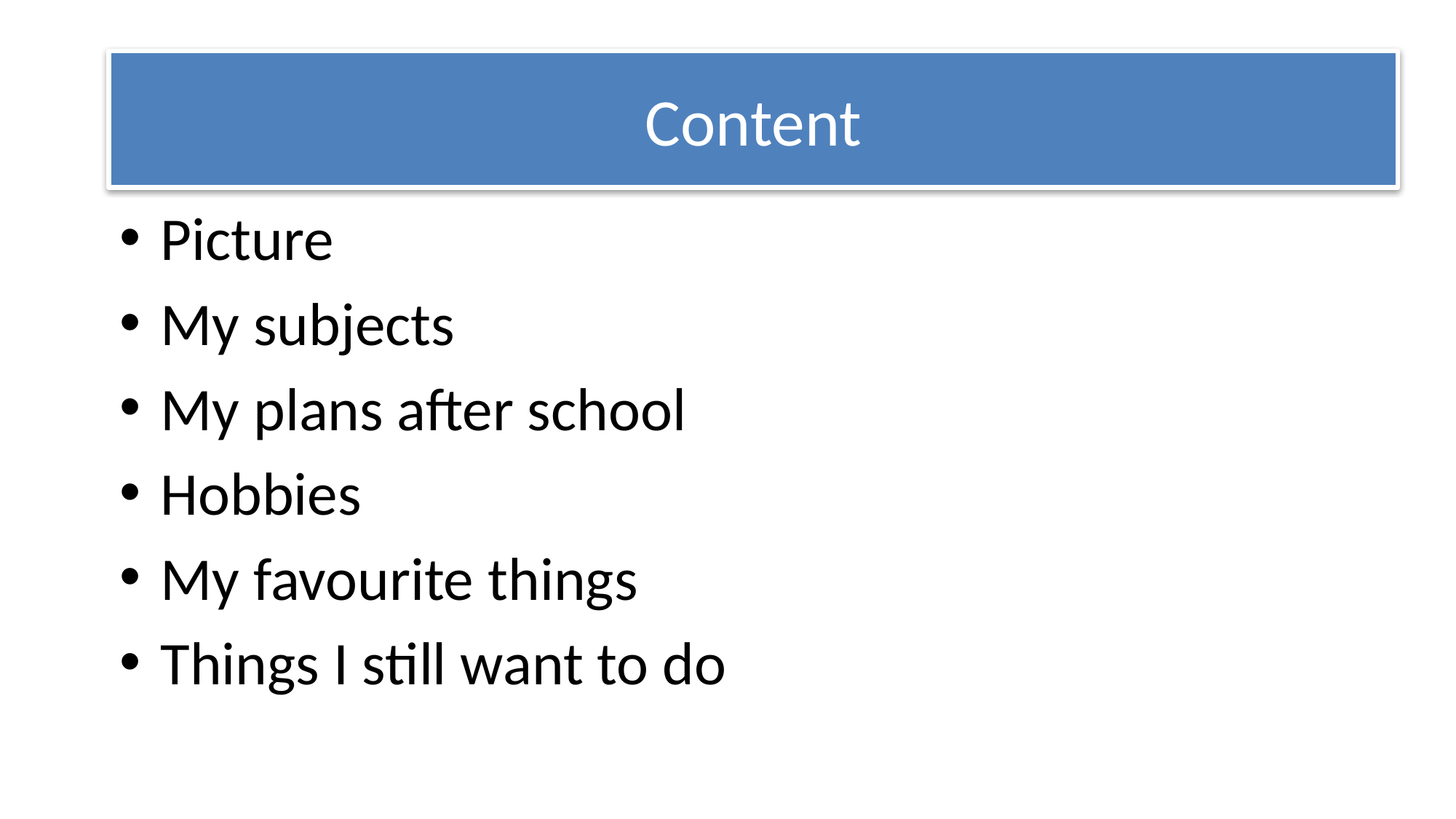

# Content
Content
Picture
My subjects
My plans after school
Hobbies
My favourite things
Things I still want to do